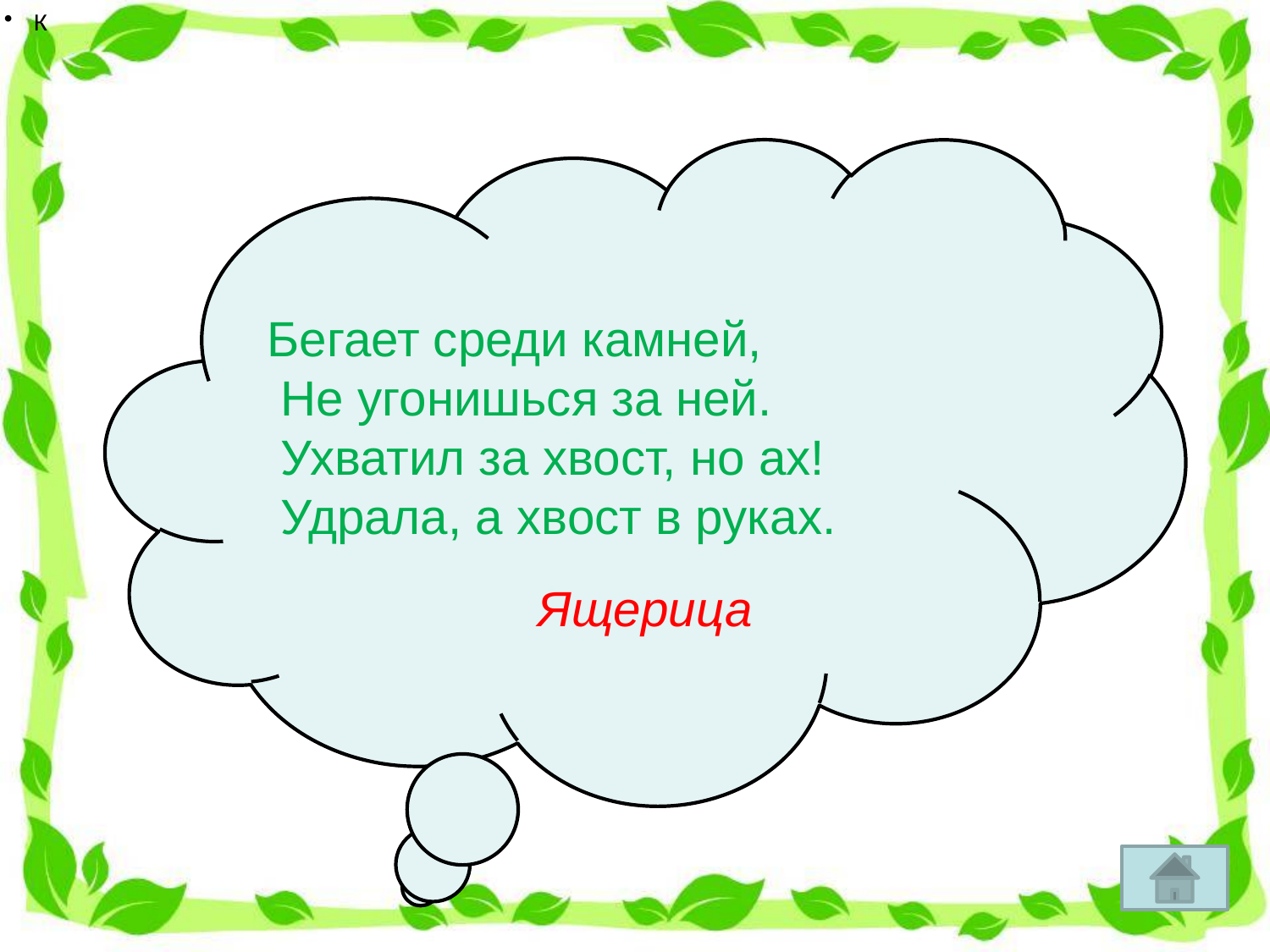

К
Бегает среди камней,
 Не угонишься за ней.
 Ухватил за хвост, но ах!
 Удрала, а хвост в руках.

Ящерица